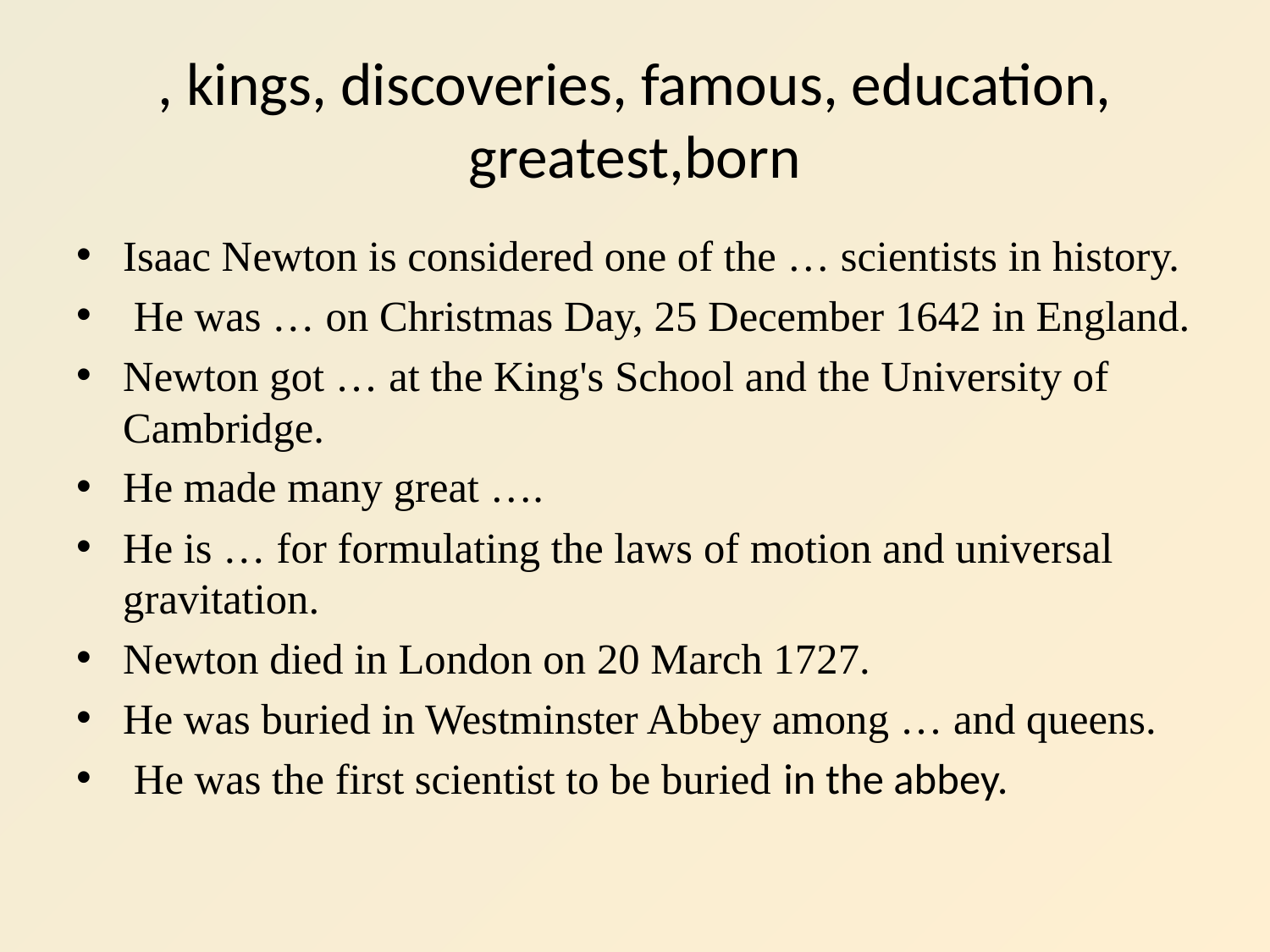

# , kings, discoveries, famous, education, greatest,born
Isaac Newton is considered one of the … scientists in history.
 He was … on Christmas Day, 25 December 1642 in England.
Newton got … at the King's School and the University of Cambridge.
He made many great ….
He is … for formulating the laws of motion and universal gravitation.
Newton died in London on 20 March 1727.
He was buried in Westminster Abbey among … and queens.
 He was the first scientist to be buried in the abbey.